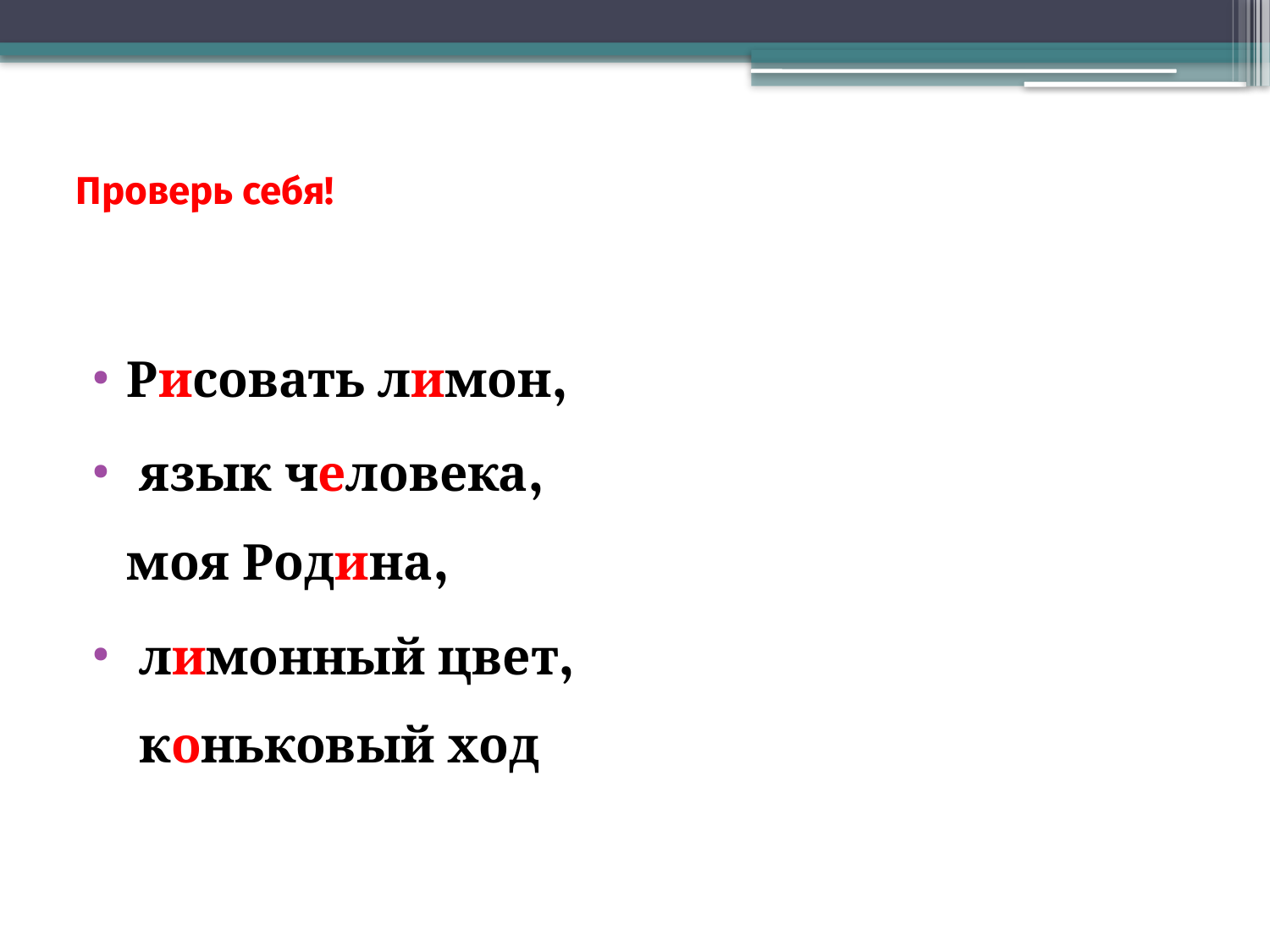

# Проверь себя!
Рисовать лимон,
 язык человека,
моя Родина,
 лимонный цвет,
 коньковый ход